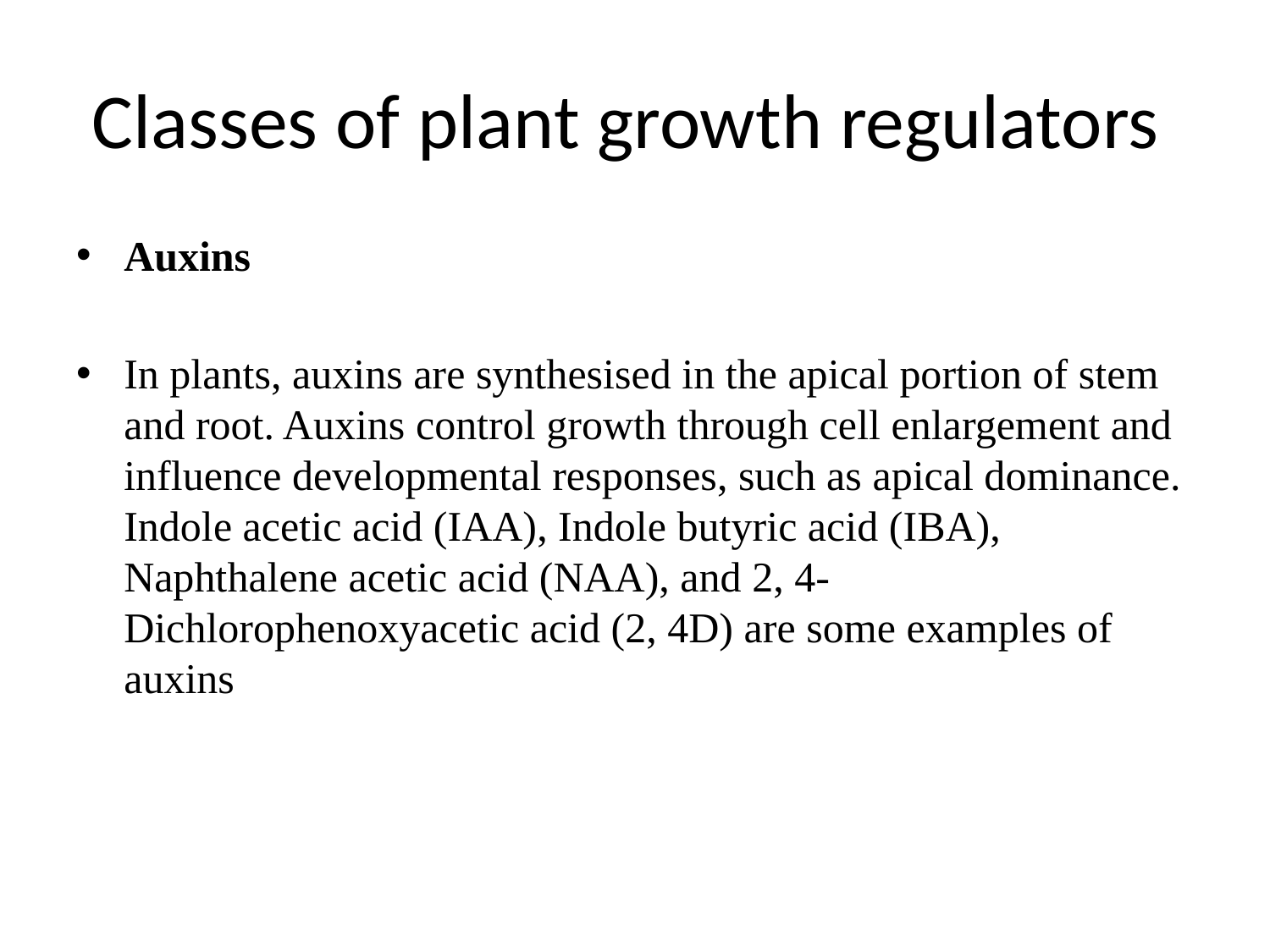

# Classes of plant growth regulators
Auxins

In plants, auxins are synthesised in the apical portion of stem and root. Auxins control growth through cell enlargement and influence developmental responses, such as apical dominance. Indole acetic acid (IAA), Indole butyric acid (IBA), Naphthalene acetic acid (NAA), and 2, 4-Dichlorophenoxyacetic acid (2, 4D) are some examples of auxins